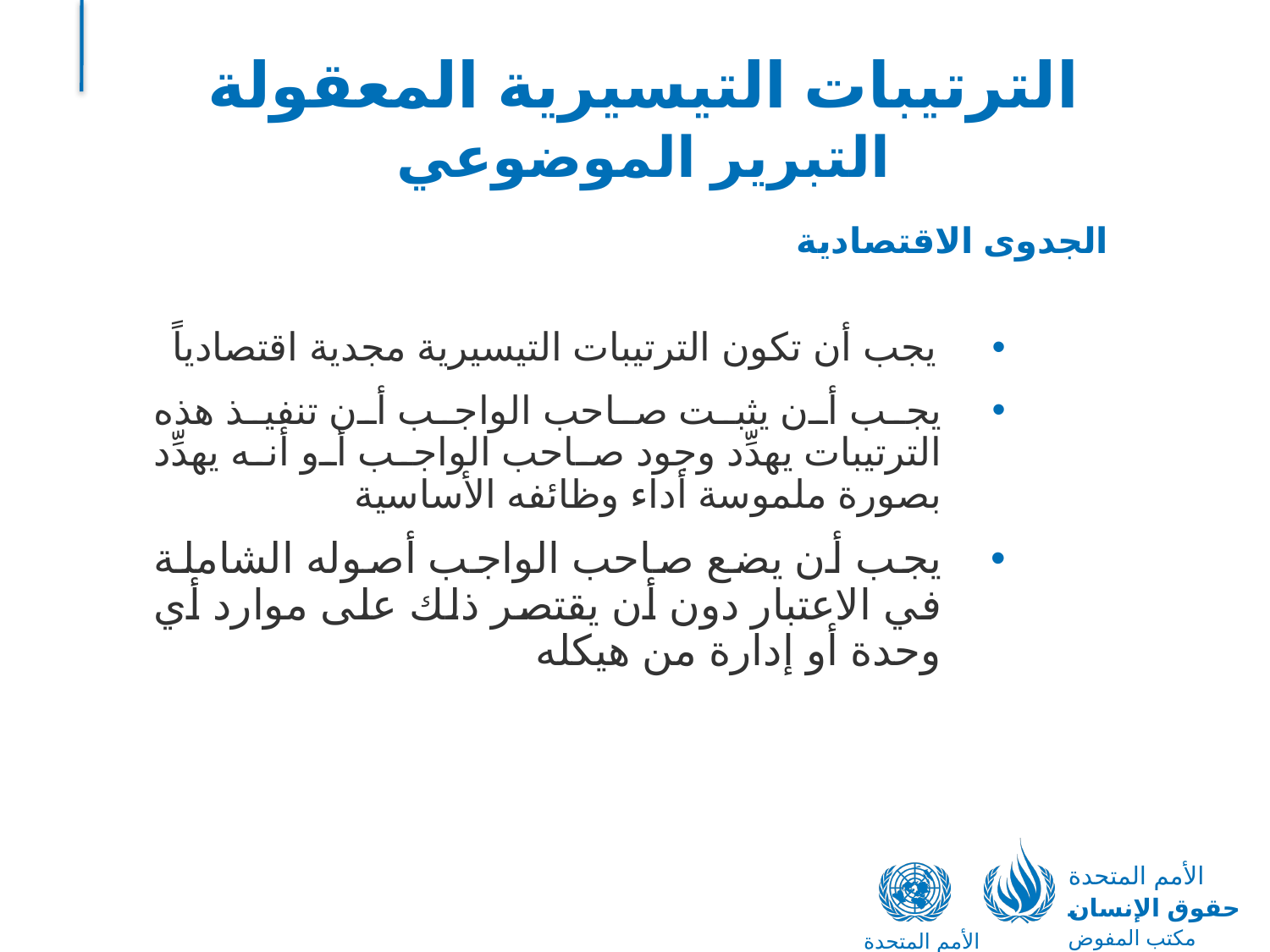

# الترتيبات التيسيرية المعقولة التبرير الموضوعي
الجدوى الاقتصادية

يجب أن تكون الترتيبات التيسيرية مجدية اقتصادياً
يجب أن يثبت صاحب الواجب أن تنفيذ هذه الترتيبات يهدِّد وجود صاحب الواجب أو أنه يهدِّد بصورة ملموسة أداء وظائفه الأساسية
يجب أن يضع صاحب الواجب أصوله الشاملة في الاعتبار دون أن يقتصر ذلك على موارد أي وحدة أو إدارة من هيكله
الأمم المتحدة
حقوق الإنسان
مكتب المفوض السامي
الأمم المتحدة